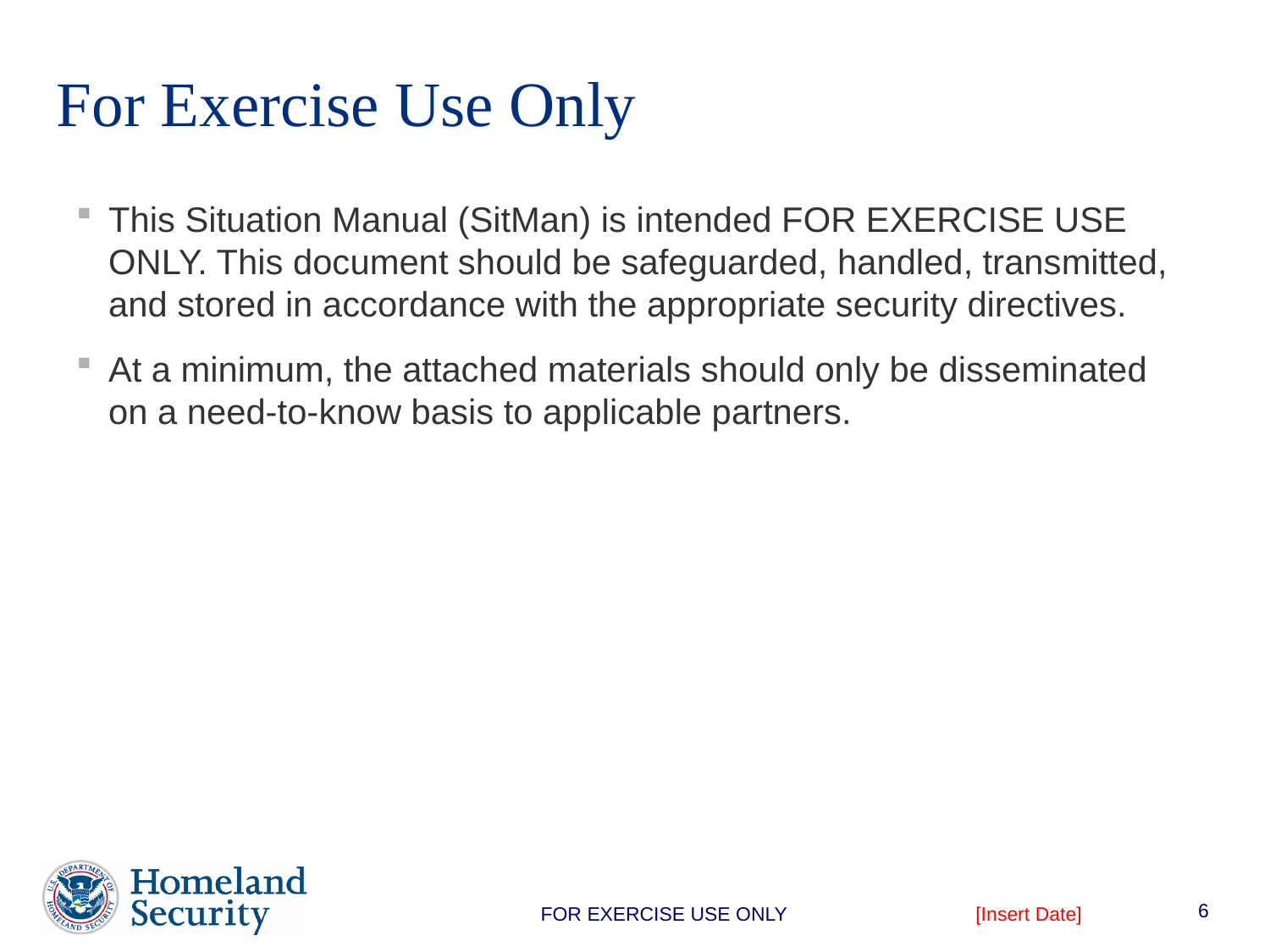

# For Exercise Use Only
This Situation Manual (SitMan) is intended FOR EXERCISE USE ONLY. This document should be safeguarded, handled, transmitted, and stored in accordance with the appropriate security directives.
At a minimum, the attached materials should only be disseminated on a need-to-know basis to applicable partners.

6